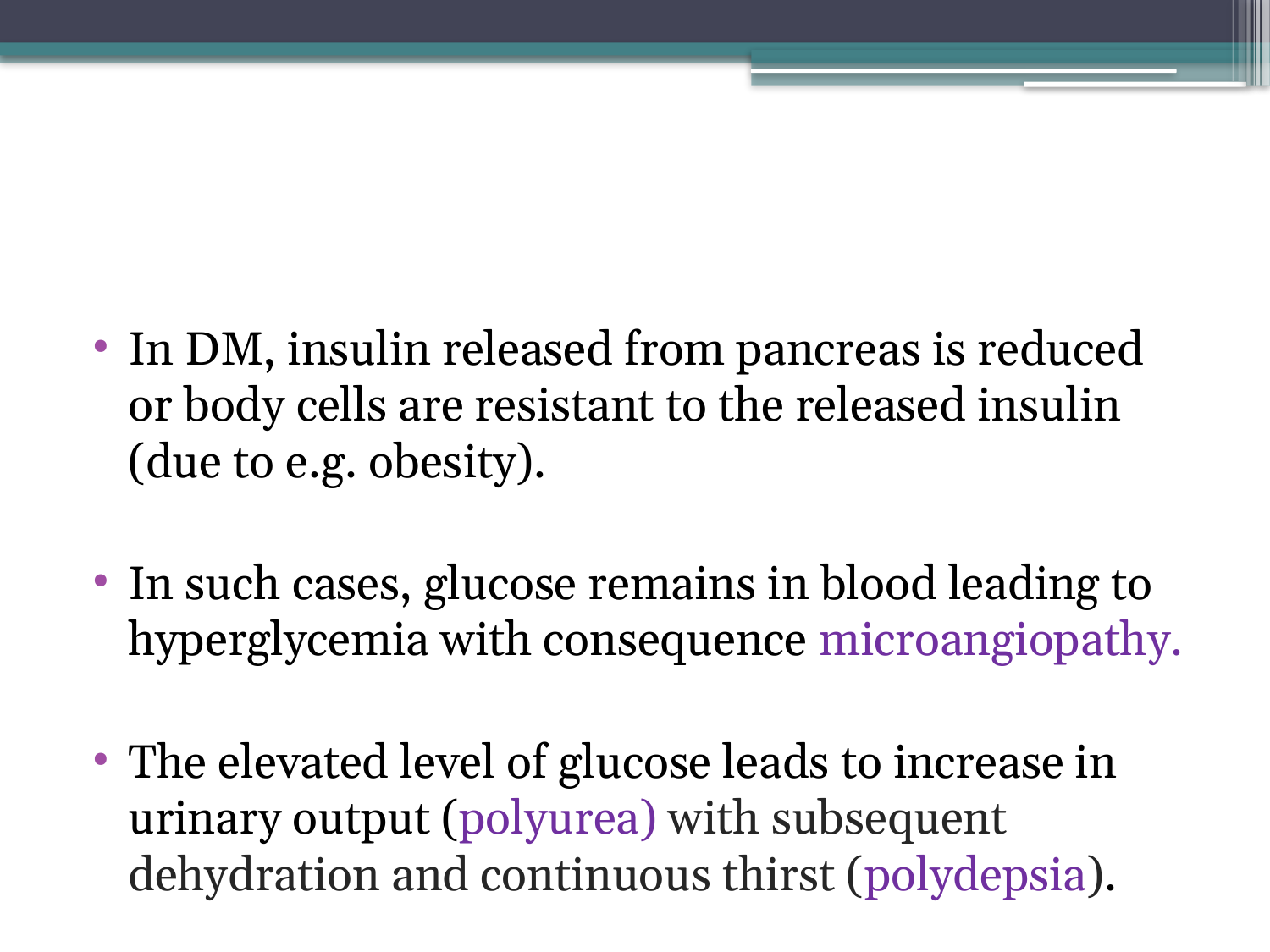

#
In DM, insulin released from pancreas is reduced or body cells are resistant to the released insulin (due to e.g. obesity).

In such cases, glucose remains in blood leading to hyperglycemia with consequence microangiopathy.

The elevated level of glucose leads to increase in urinary output (polyurea) with subsequent dehydration and continuous thirst (polydepsia).